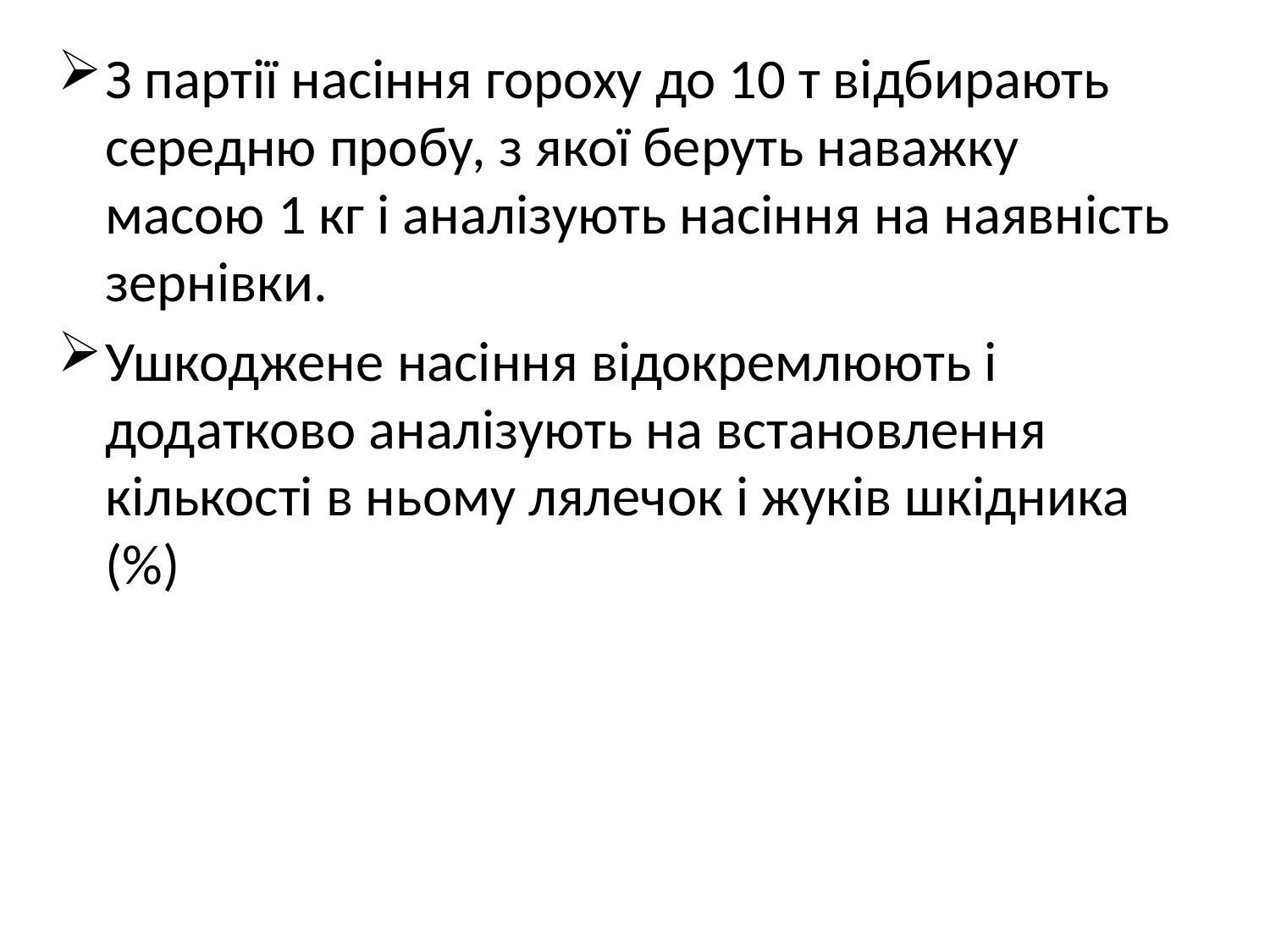

З партії насіння гороху до 10 т відбирають середню пробу, з якої беруть наважку масою 1 кг і аналізують насіння на наявність зернівки.
Ушкоджене насіння відокремлюють і додатково аналізують на встановлення кількості в ньому лялечок і жуків шкідника (%)